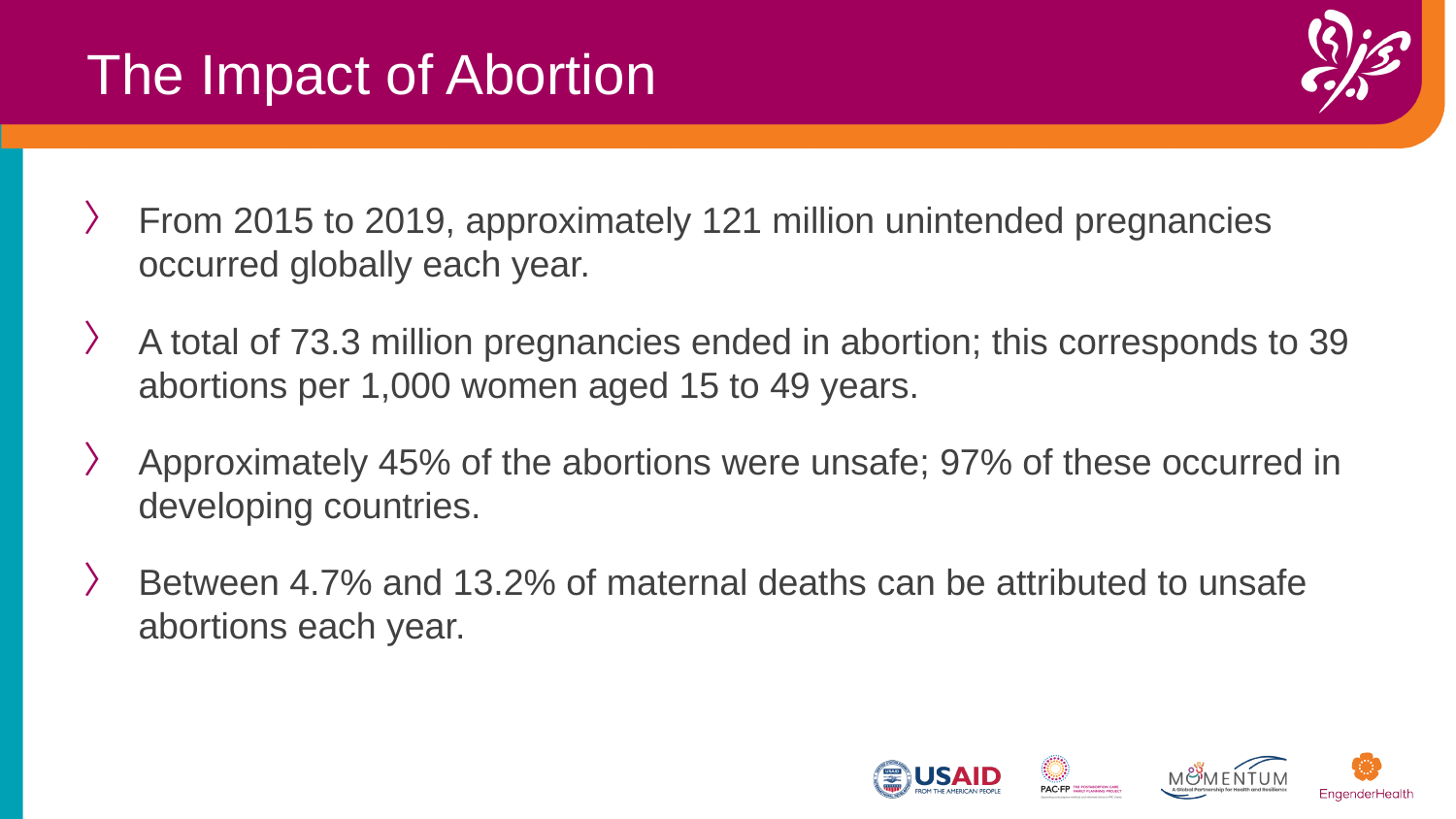

The Impact of Abortion
From 2015 to 2019, approximately 121 million unintended pregnancies occurred globally each year. ​
​A total of 73.3 million pregnancies ended in abortion; this corresponds to 39 abortions per 1,000 women aged 15 to 49 years.
​Approximately 45% of the abortions were unsafe; 97% of these occurred in developing countries.
Between 4.7% and 13.2% of maternal deaths can be attributed to unsafe abortions each year.